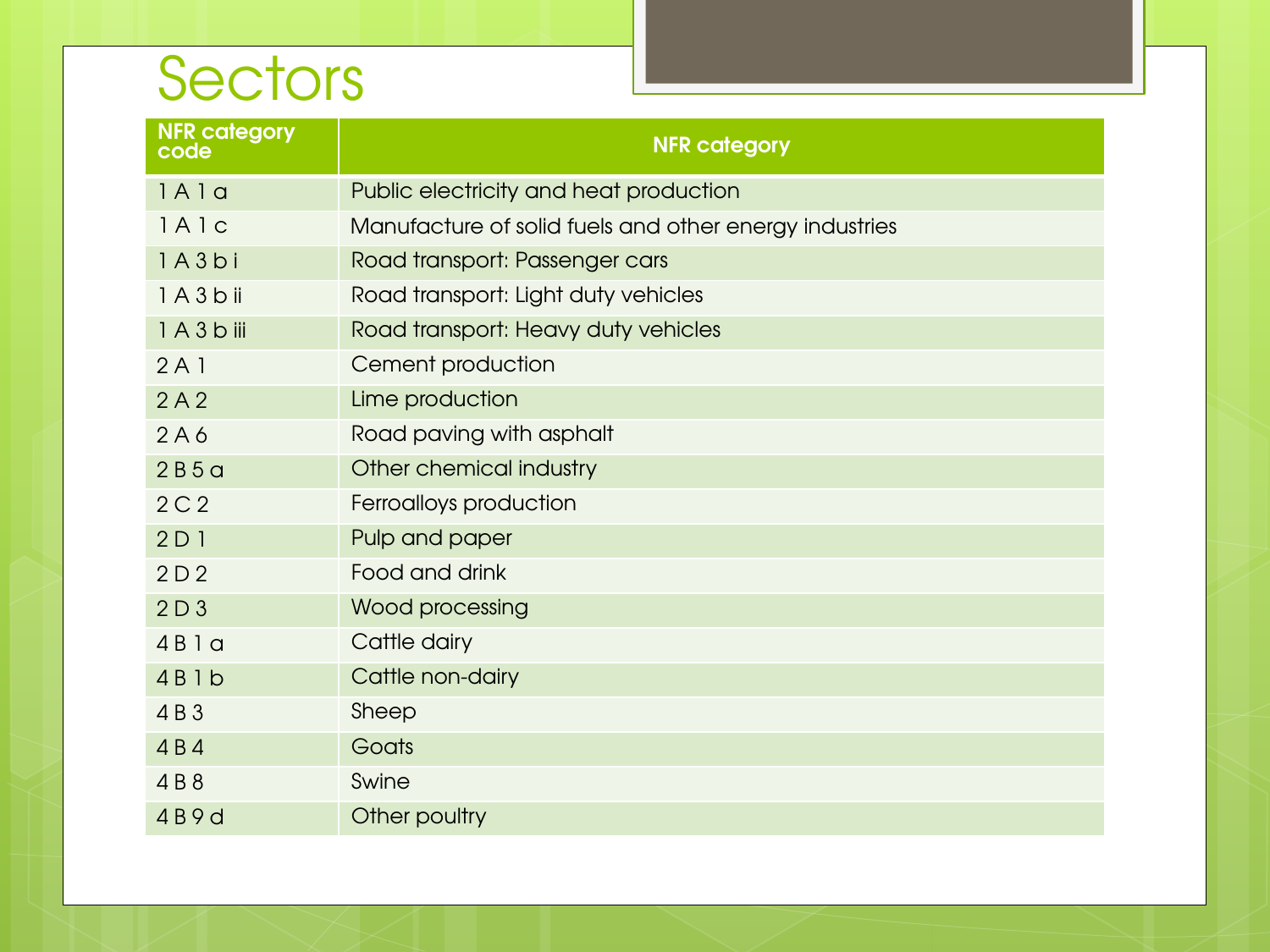

# Sectors
| NFR category code | NFR category |
| --- | --- |
| 1 A 1 a | Public electricity and heat production |
| 1 A 1 c | Manufacture of solid fuels and other energy industries |
| 1 A 3 b i | Road transport: Passenger cars |
| 1 A 3 b ii | Road transport: Light duty vehicles |
| 1 A 3 b iii | Road transport: Heavy duty vehicles |
| 2 A 1 | Cement production |
| 2 A 2 | Lime production |
| 2 A 6 | Road paving with asphalt |
| 2 B 5 a | Other chemical industry |
| 2 C 2 | Ferroalloys production |
| 2 D 1 | Pulp and paper |
| 2 D 2 | Food and drink |
| 2 D 3 | Wood processing |
| 4 B 1 a | Cattle dairy |
| 4 B 1 b | Cattle non-dairy |
| 4 B 3 | Sheep |
| 4 B 4 | Goats |
| 4 B 8 | Swine |
| 4 B 9 d | Other poultry |